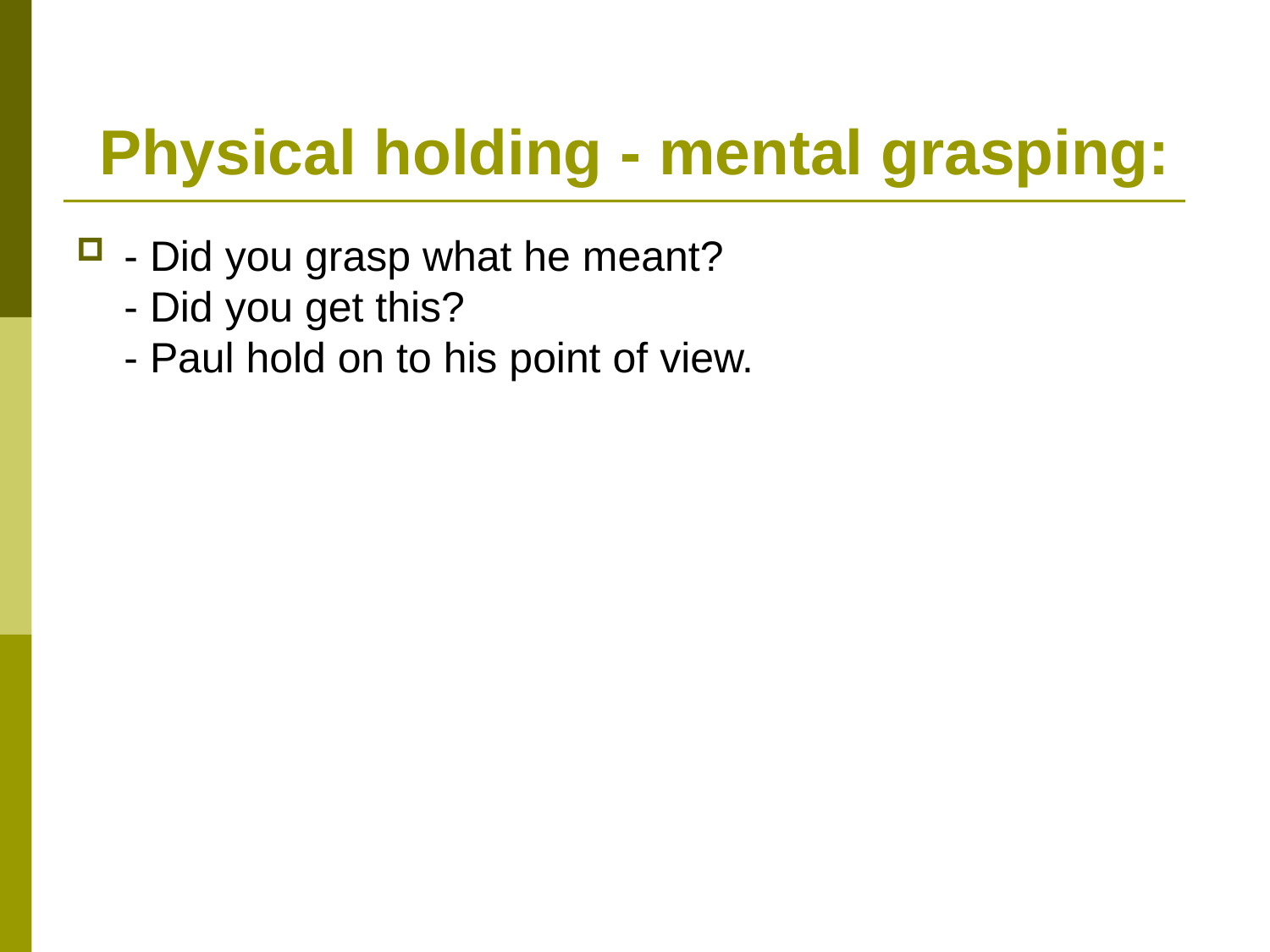

# Physical holding - mental grasping:
- Did you grasp what he meant?
- Did you get this?
- Paul hold on to his point of view.